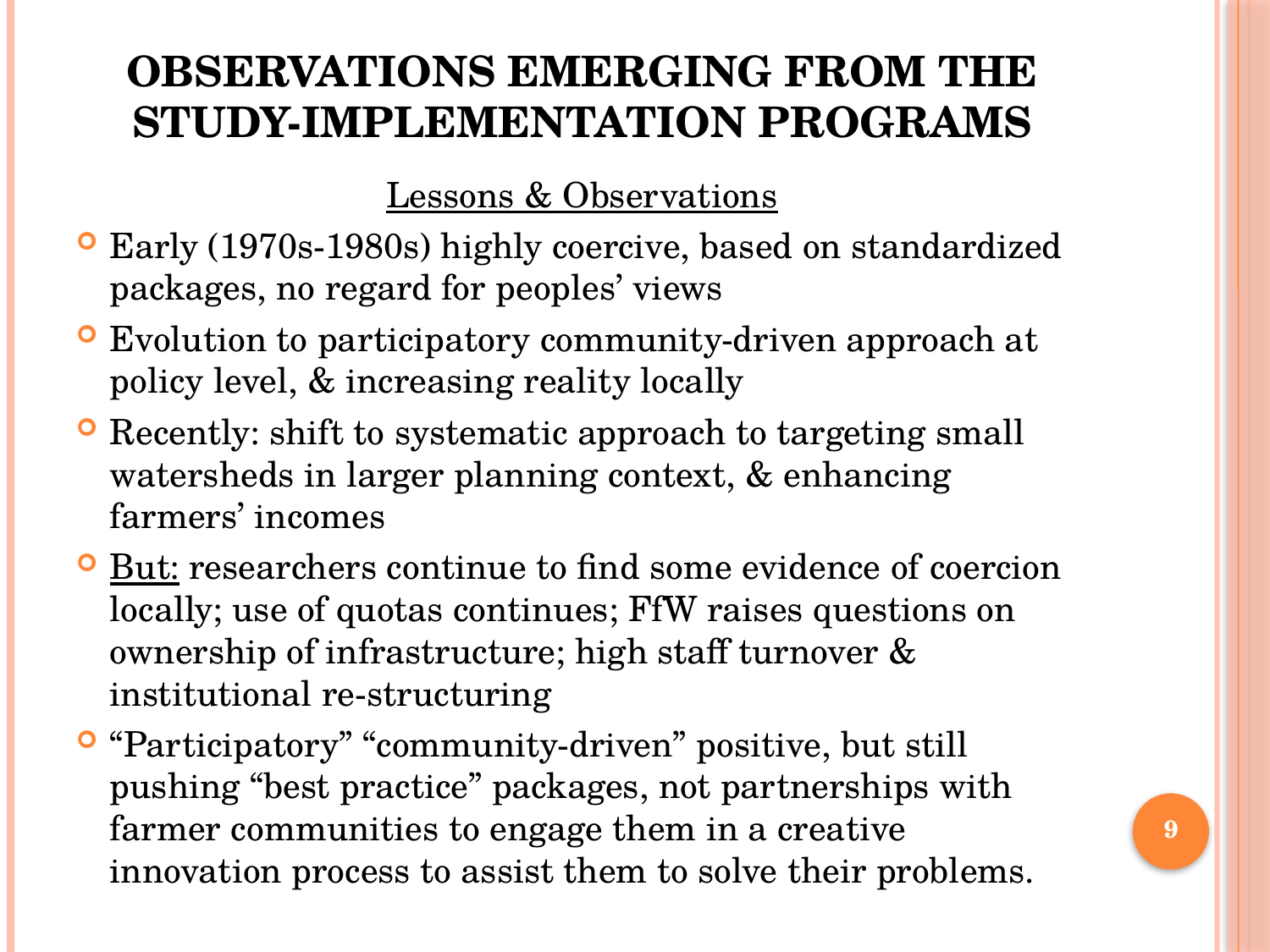

# observations emerging from the study-Implementation Programs
Lessons & Observations
Early (1970s-1980s) highly coercive, based on standardized packages, no regard for peoples’ views
Evolution to participatory community-driven approach at policy level, & increasing reality locally
Recently: shift to systematic approach to targeting small watersheds in larger planning context, & enhancing farmers’ incomes
But: researchers continue to find some evidence of coercion locally; use of quotas continues; FfW raises questions on ownership of infrastructure; high staff turnover & institutional re-structuring
“Participatory” “community-driven” positive, but still pushing “best practice” packages, not partnerships with farmer communities to engage them in a creative innovation process to assist them to solve their problems.
9